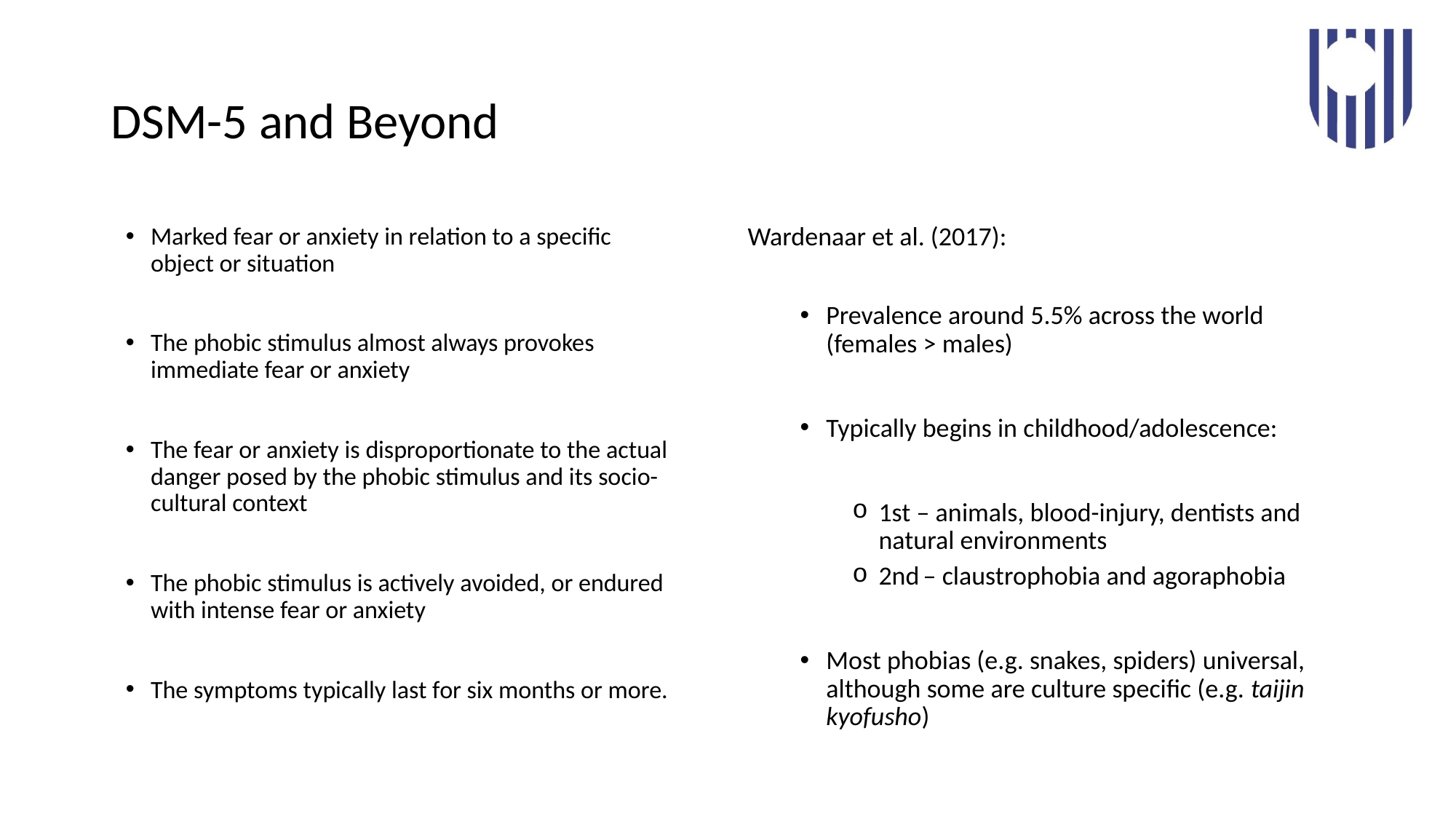

# DSM-5 and Beyond
Marked fear or anxiety in relation to a specific object or situation

The phobic stimulus almost always provokes immediate fear or anxiety

The fear or anxiety is disproportionate to the actual danger posed by the phobic stimulus and its socio-cultural context

The phobic stimulus is actively avoided, or endured with intense fear or anxiety

The symptoms typically last for six months or more.

Wardenaar et al. (2017):

Prevalence around 5.5% across the world (females > males)

Typically begins in childhood/adolescence:

1st – animals, blood-injury, dentists and natural environments
2nd – claustrophobia and agoraphobia

Most phobias (e.g. snakes, spiders) universal, although some are culture specific (e.g. taijin kyofusho)